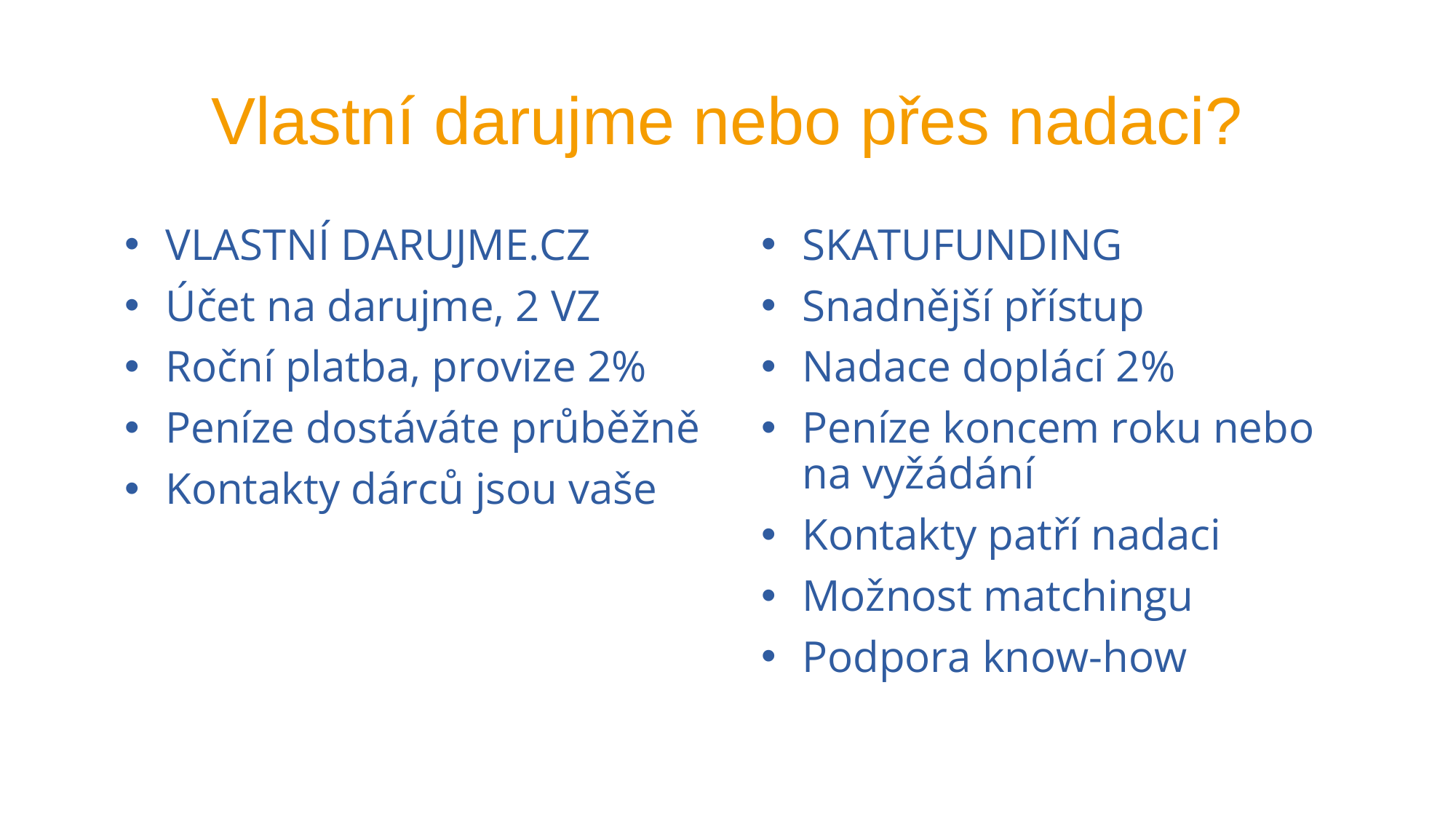

# Vlastní darujme nebo přes nadaci?
VLASTNÍ DARUJME.CZ
Účet na darujme, 2 VZ
Roční platba, provize 2%
Peníze dostáváte průběžně
Kontakty dárců jsou vaše
SKATUFUNDING
Snadnější přístup
Nadace doplácí 2%
Peníze koncem roku nebo na vyžádání
Kontakty patří nadaci
Možnost matchingu
Podpora know-how